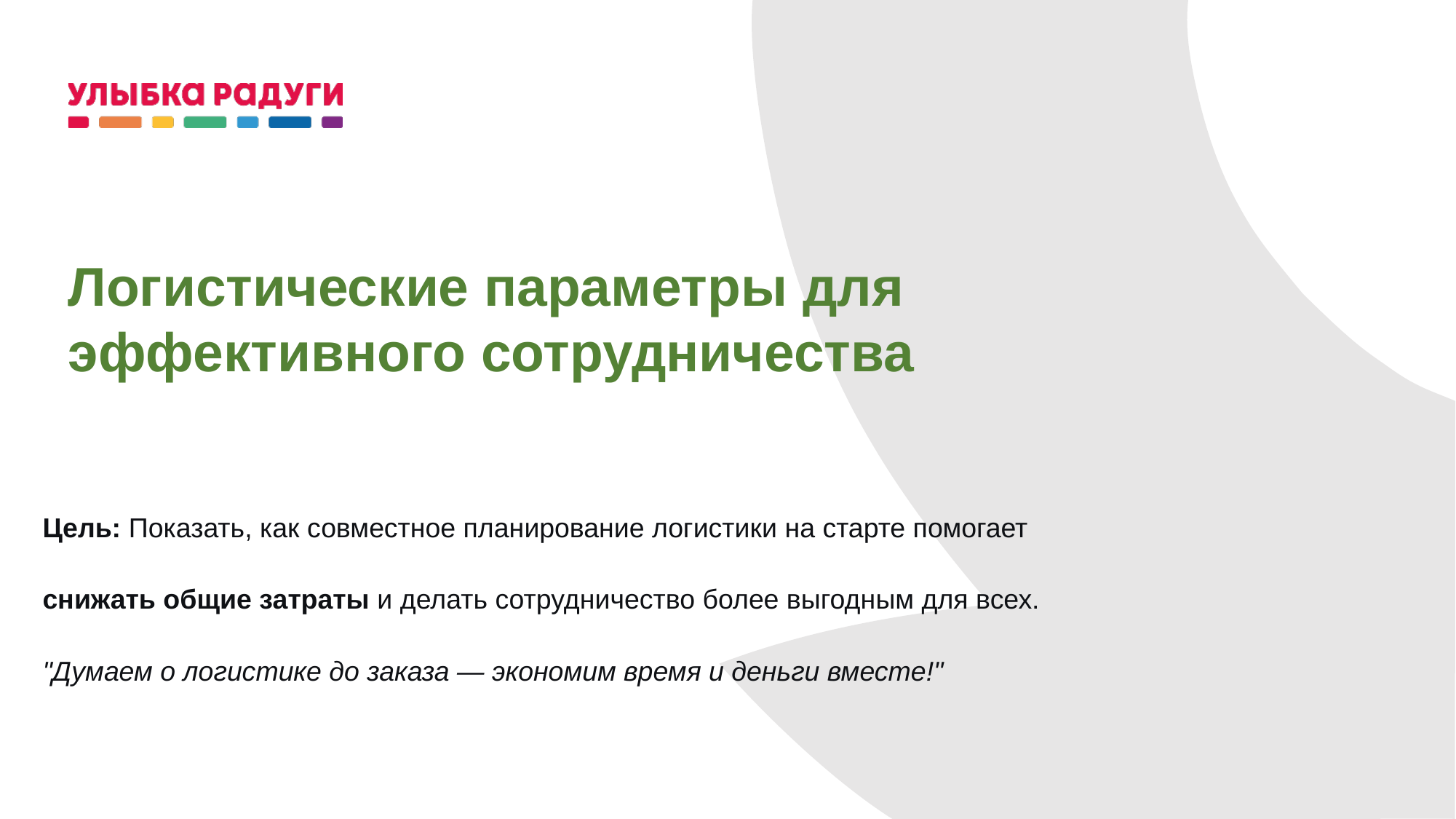

# Логистические параметры для эффективного сотрудничества
Цель: Показать, как совместное планирование логистики на старте помогает
снижать общие затраты и делать сотрудничество более выгодным для всех.
"Думаем о логистике до заказа — экономим время и деньги вместе!"